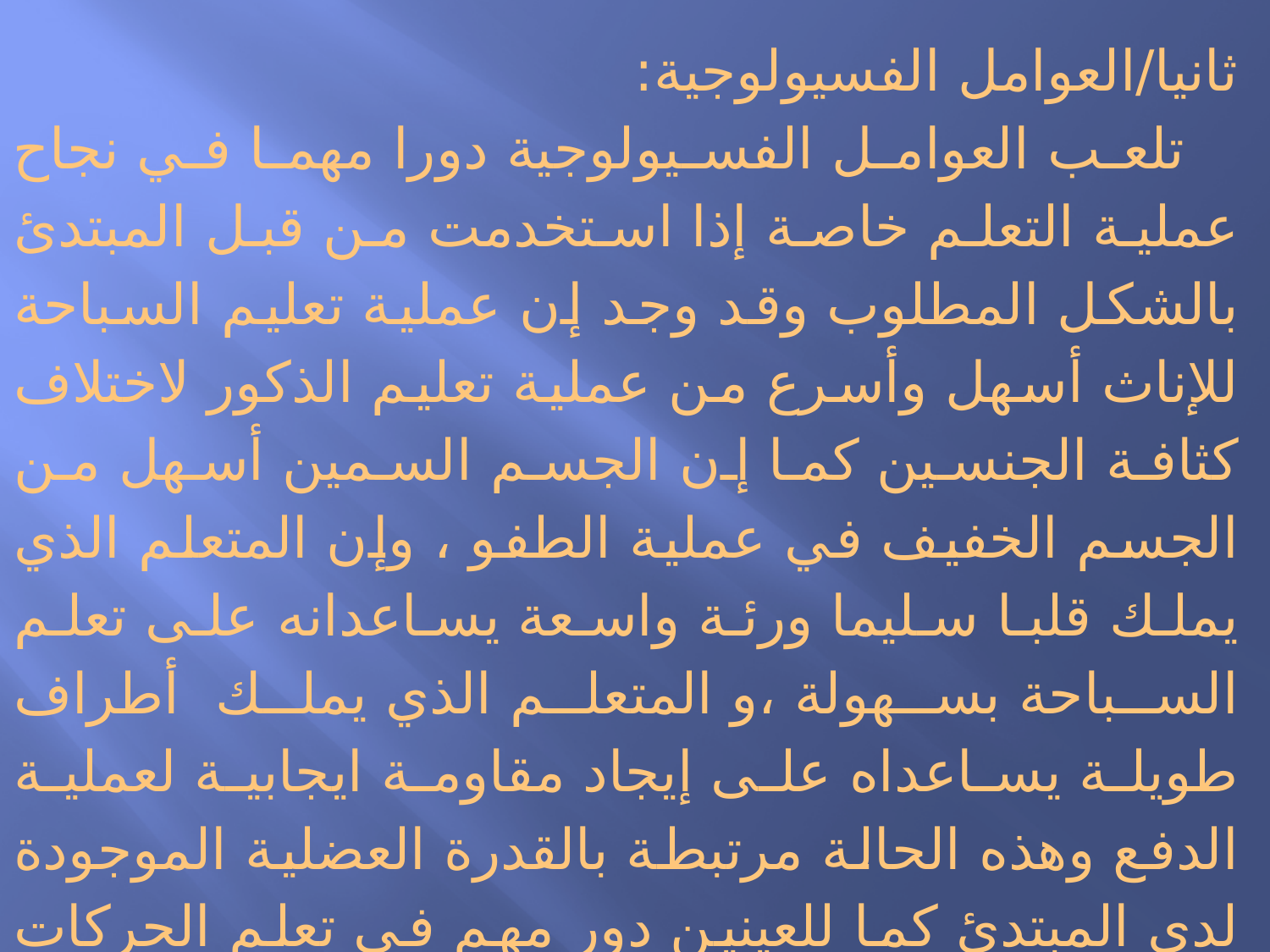

ثانيا/العوامل الفسيولوجية:
   تلعب العوامل الفسيولوجية دورا مهما في نجاح عملية التعلم خاصة إذا استخدمت من قبل المبتدئ بالشكل المطلوب وقد وجد إن عملية تعليم السباحة للإناث أسهل وأسرع من عملية تعليم الذكور لاختلاف كثافة الجنسين كما إن الجسم السمين أسهل من الجسم الخفيف في عملية الطفو ، وإن المتعلم الذي يملك قلبا سليما ورئة واسعة يساعدانه على تعلم السباحة بسهولة ،و المتعلم الذي يملك  أطراف طويلة يساعداه على إيجاد مقاومة ايجابية لعملية الدفع وهذه الحالة مرتبطة بالقدرة العضلية الموجودة لدى المبتدئ كما للعينين دور مهم في تعلم الحركات الصحيحة خلال مراقبة مسار حركة الذراعين والسباحة بخط مستقيم.